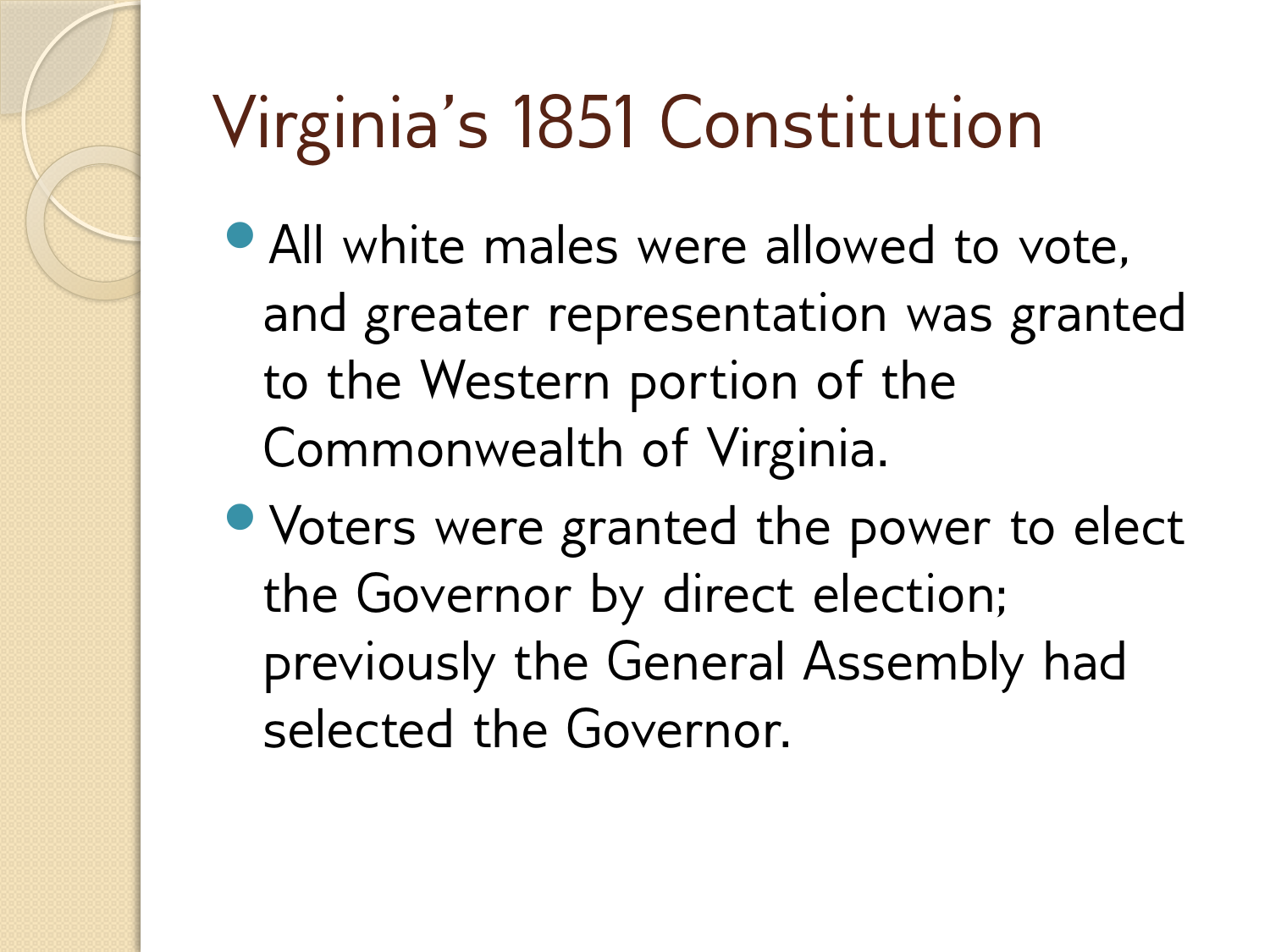

# Virginia’s 1851 Constitution
All white males were allowed to vote, and greater representation was granted to the Western portion of the Commonwealth of Virginia.
Voters were granted the power to elect the Governor by direct election; previously the General Assembly had selected the Governor.